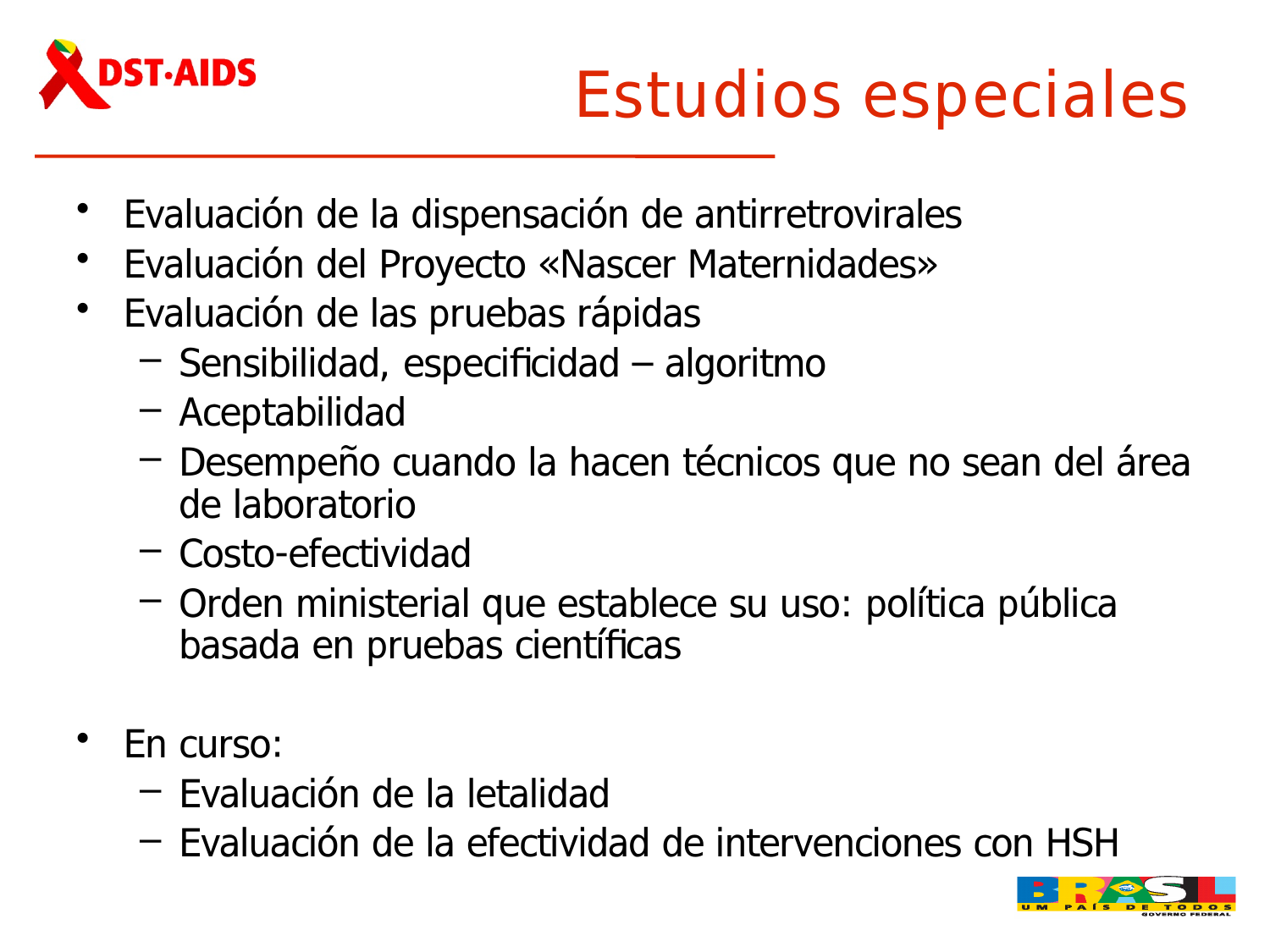

# Estudios especiales
Evaluación de la dispensación de antirretrovirales
Evaluación del Proyecto «Nascer Maternidades»
Evaluación de las pruebas rápidas
Sensibilidad, especificidad – algoritmo
Aceptabilidad
Desempeño cuando la hacen técnicos que no sean del área de laboratorio
Costo-efectividad
Orden ministerial que establece su uso: política pública basada en pruebas científicas

En curso:
Evaluación de la letalidad
Evaluación de la efectividad de intervenciones con HSH